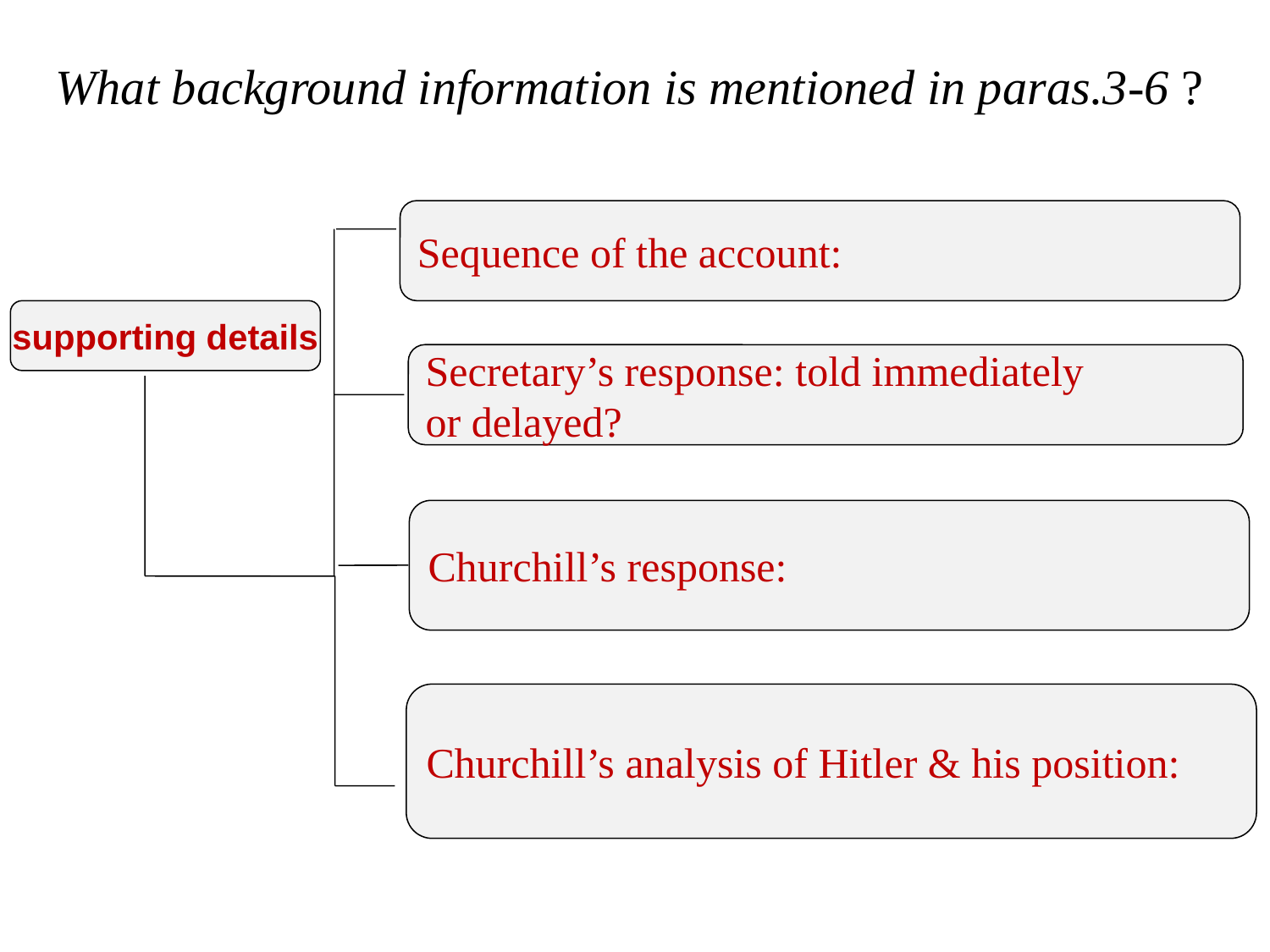

# What background information is mentioned in paras.3-6 ?
Sequence of the account:

supporting details
Secretary’s response: told immediately
or delayed?

Churchill’s response:

Churchill’s analysis of Hitler & his position: